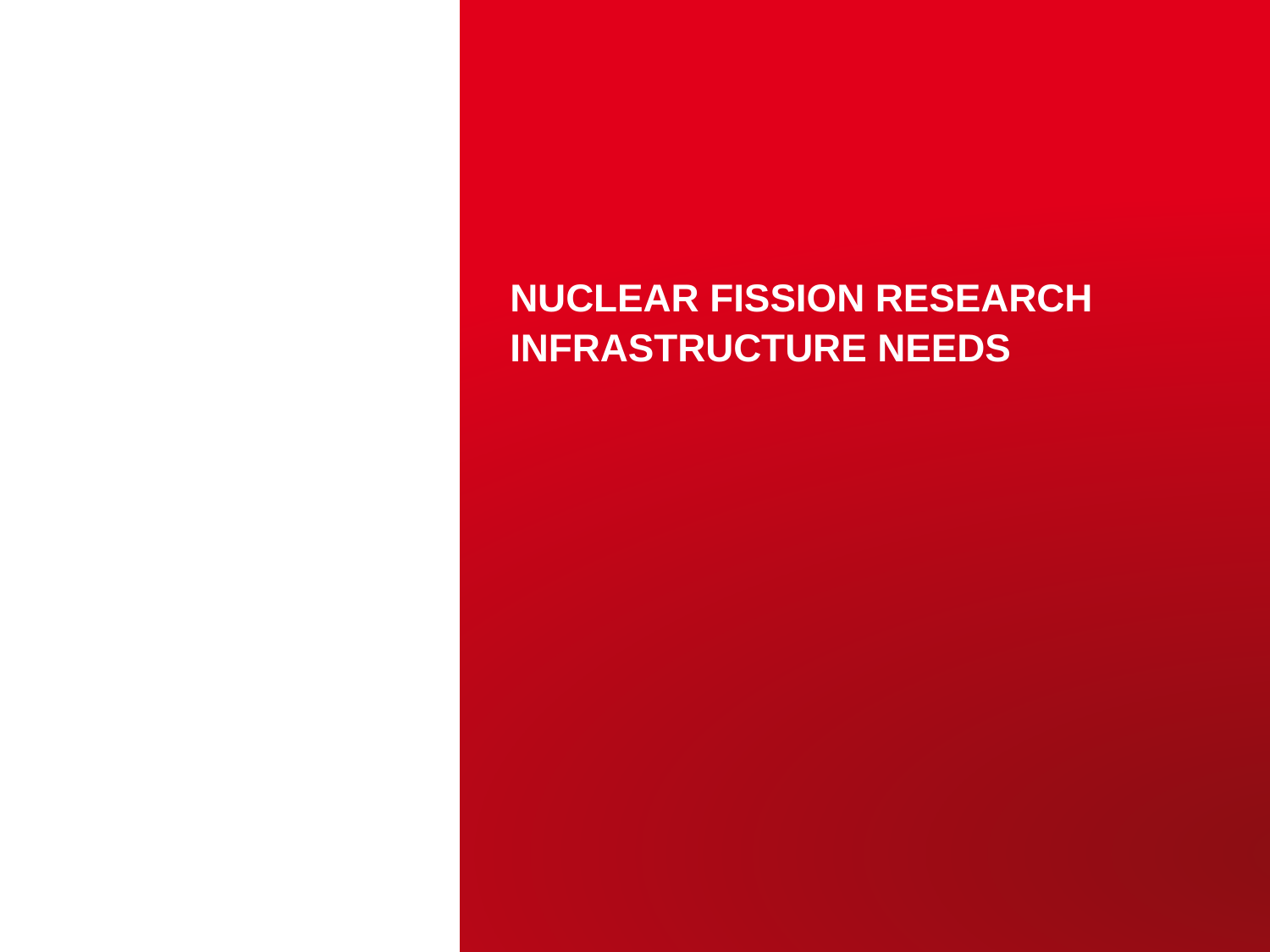

# Nuclear Fission Research Infrastructure needs
CEA | JANUARY 29, 2015
|  PAGE 3